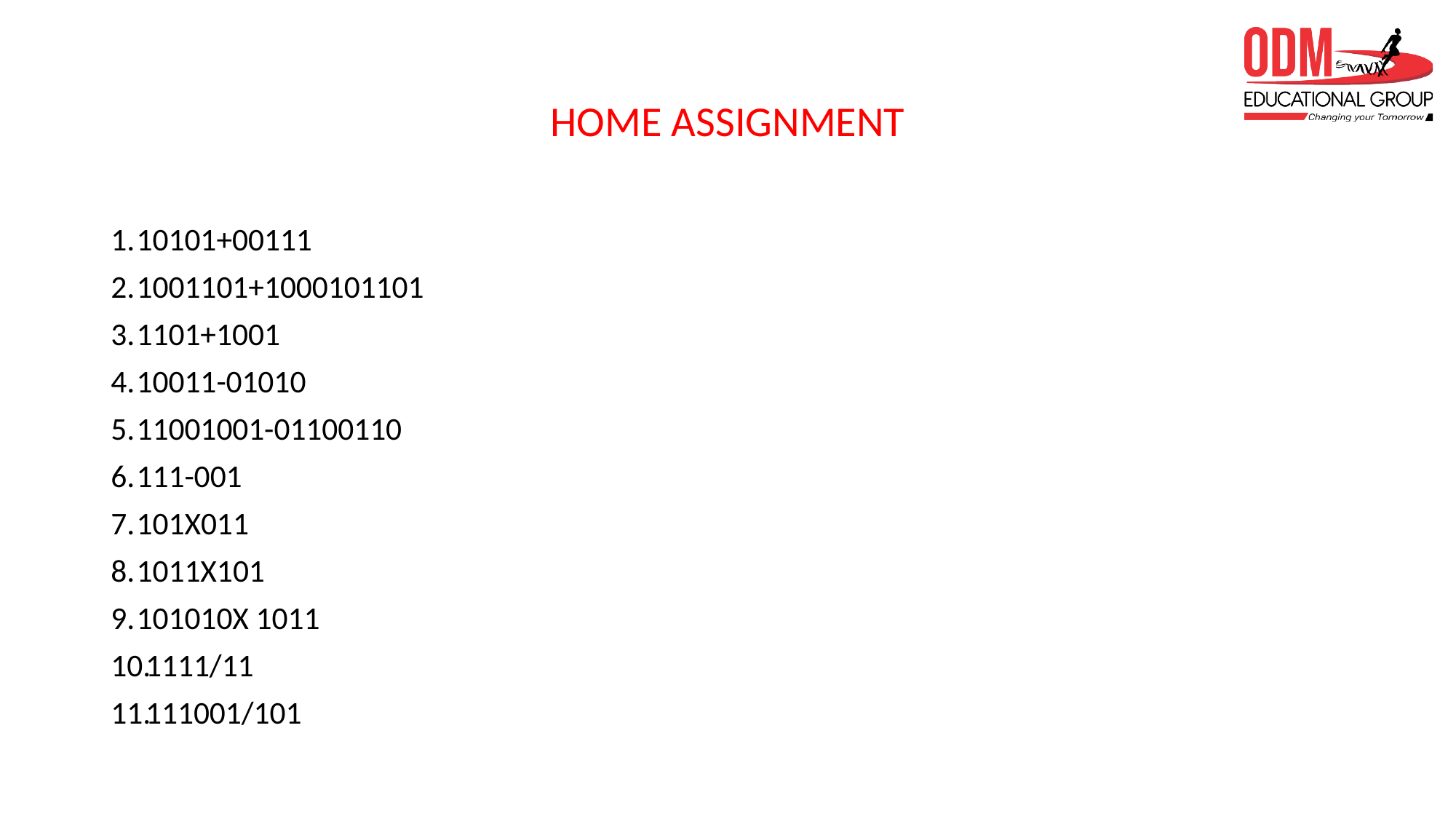

# HOME ASSIGNMENT
10101+00111
1001101+1000101101
1101+1001
10011-01010
11001001-01100110
111-001
101X011
1011X101
101010X 1011
1111/11
111001/101